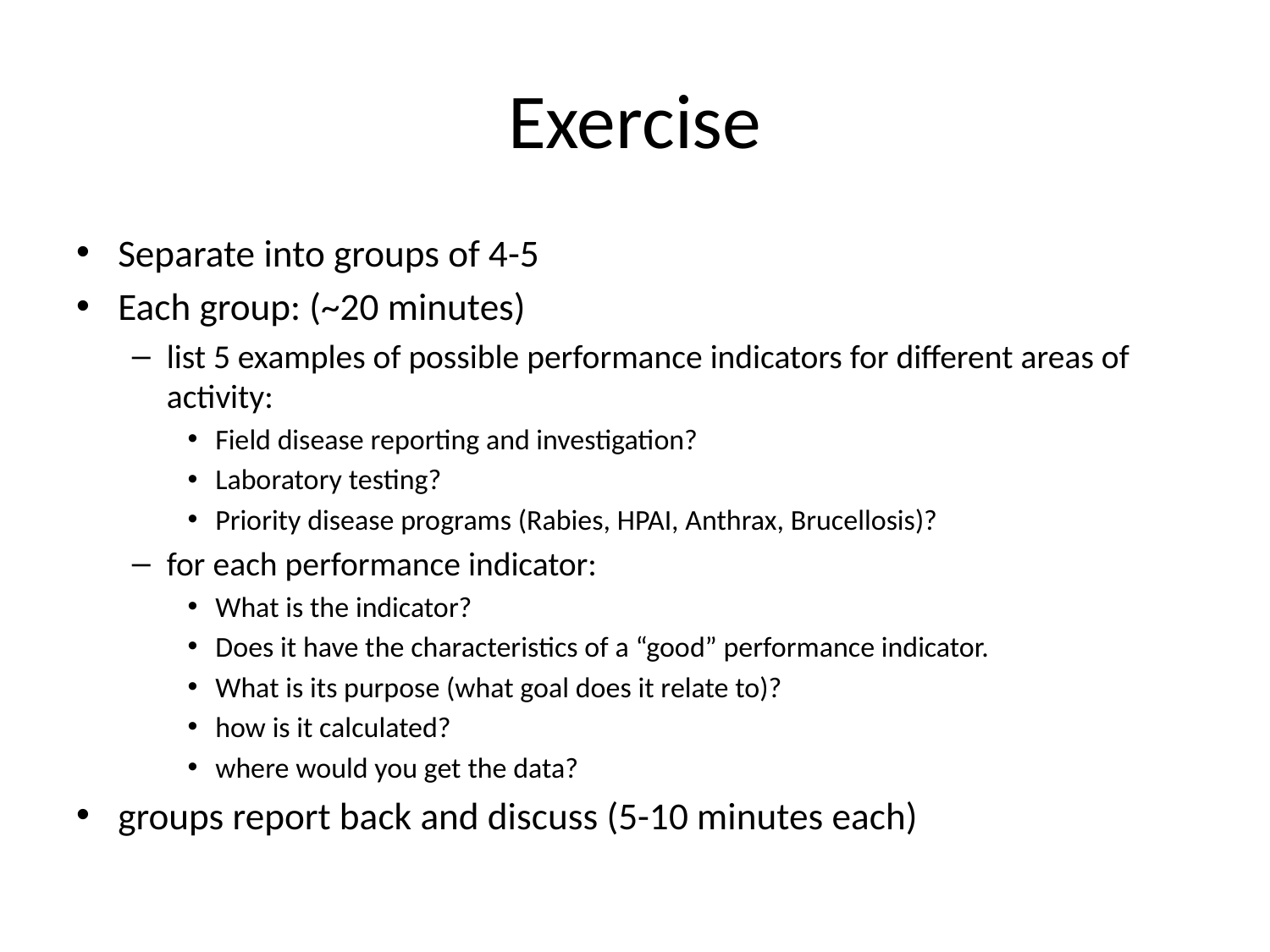

# Exercise
Separate into groups of 4-5
Each group: (~20 minutes)
list 5 examples of possible performance indicators for different areas of activity:
Field disease reporting and investigation?
Laboratory testing?
Priority disease programs (Rabies, HPAI, Anthrax, Brucellosis)?
for each performance indicator:
What is the indicator?
Does it have the characteristics of a “good” performance indicator.
What is its purpose (what goal does it relate to)?
how is it calculated?
where would you get the data?
groups report back and discuss (5-10 minutes each)